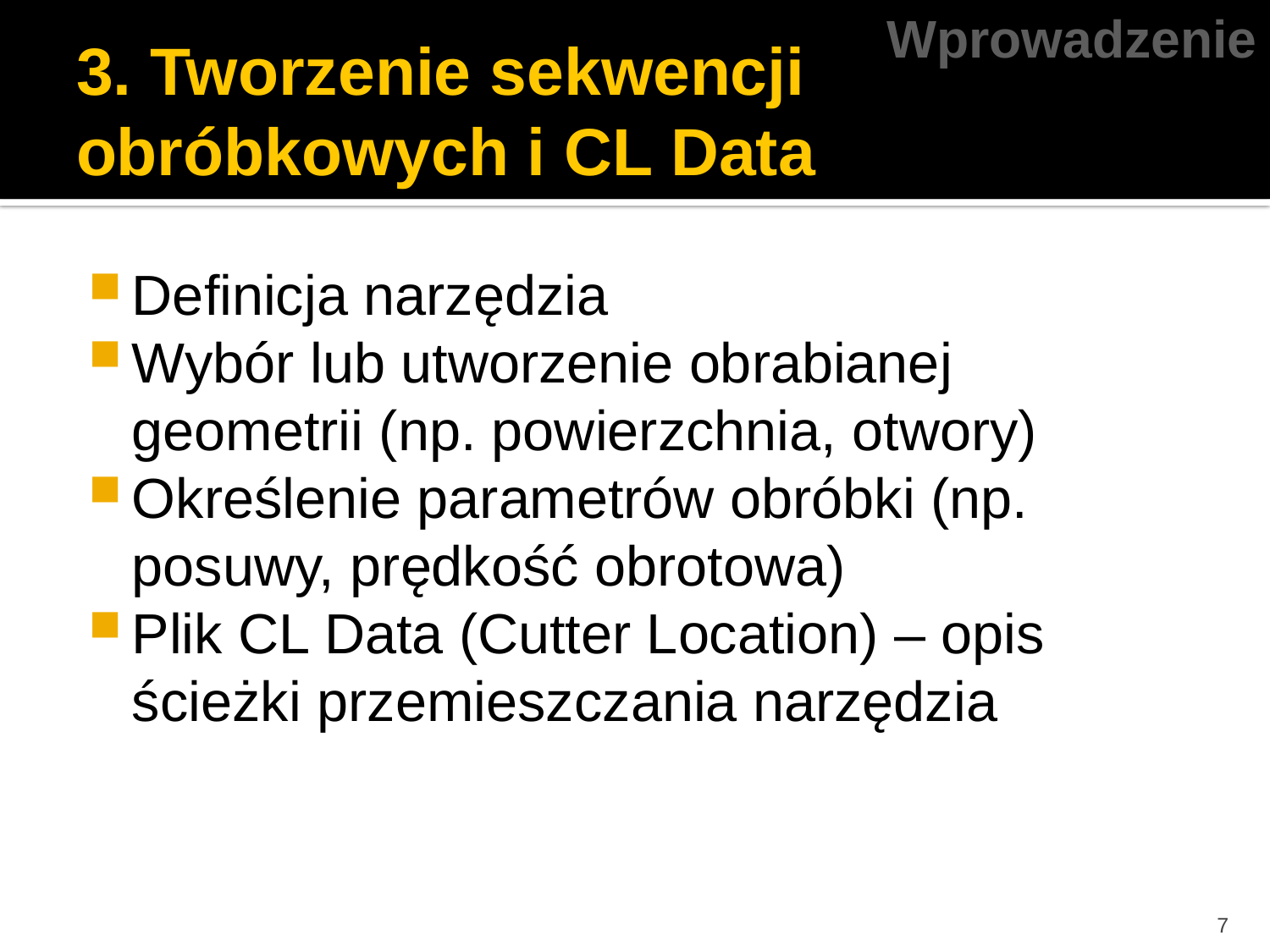

Wprowadzenie
# 3. Tworzenie sekwencji obróbkowych i CL Data
Definicja narzędzia
Wybór lub utworzenie obrabianej geometrii (np. powierzchnia, otwory)
Określenie parametrów obróbki (np. posuwy, prędkość obrotowa)
Plik CL Data (Cutter Location) – opis ścieżki przemieszczania narzędzia
7